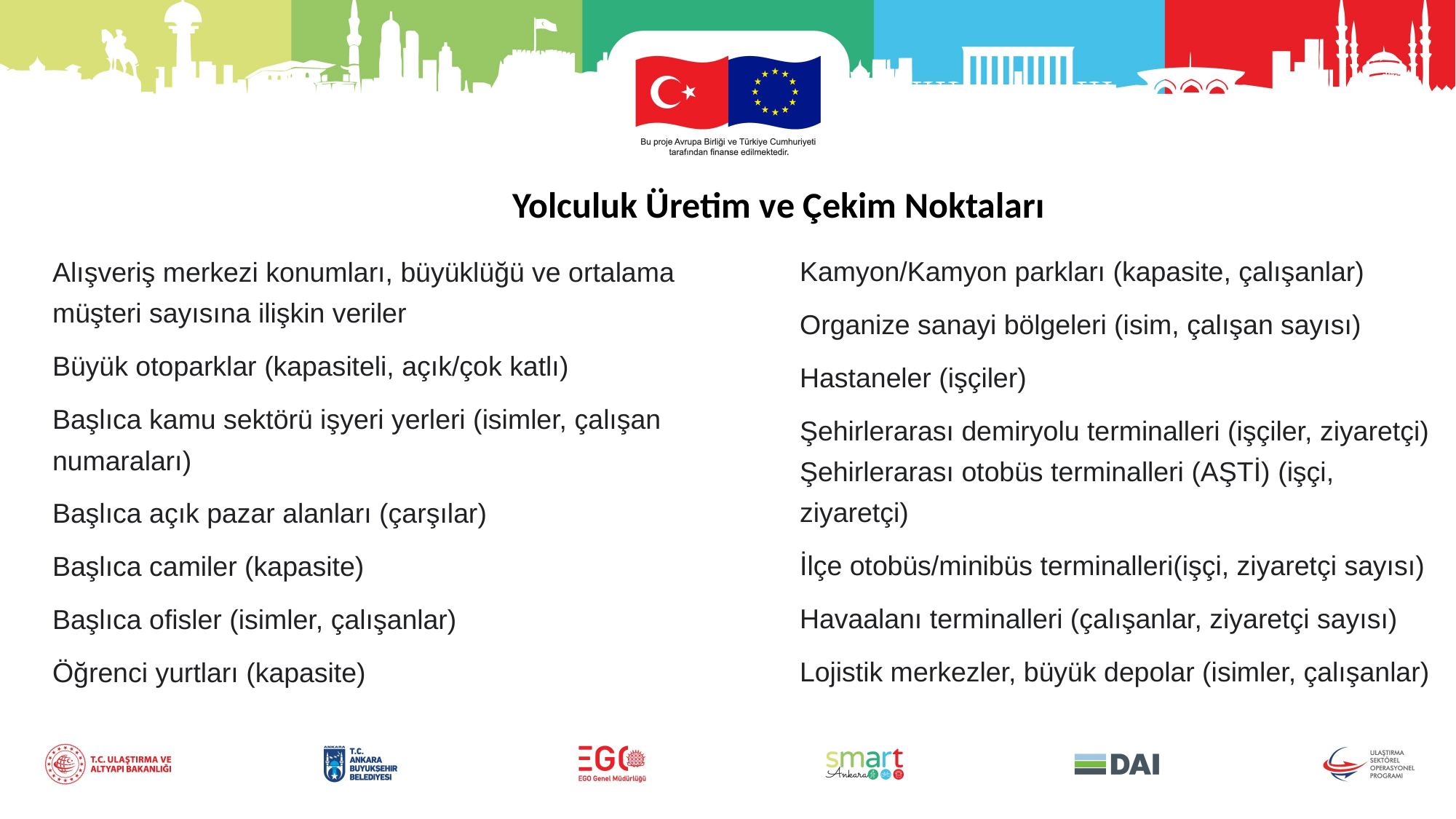

Yolculuk Üretim ve Çekim Noktaları
Kamyon/Kamyon parkları (kapasite, çalışanlar)
Organize sanayi bölgeleri (isim, çalışan sayısı)
Hastaneler (işçiler)
Şehirlerarası demiryolu terminalleri (işçiler, ziyaretçi) Şehirlerarası otobüs terminalleri (AŞTİ) (işçi, ziyaretçi)
İlçe otobüs/minibüs terminalleri(işçi, ziyaretçi sayısı)
Havaalanı terminalleri (çalışanlar, ziyaretçi sayısı)
Lojistik merkezler, büyük depolar (isimler, çalışanlar)
Alışveriş merkezi konumları, büyüklüğü ve ortalama müşteri sayısına ilişkin veriler
Büyük otoparklar (kapasiteli, açık/çok katlı)
Başlıca kamu sektörü işyeri yerleri (isimler, çalışan numaraları)
Başlıca açık pazar alanları (çarşılar)
Başlıca camiler (kapasite)
Başlıca ofisler (isimler, çalışanlar)
Öğrenci yurtları (kapasite)